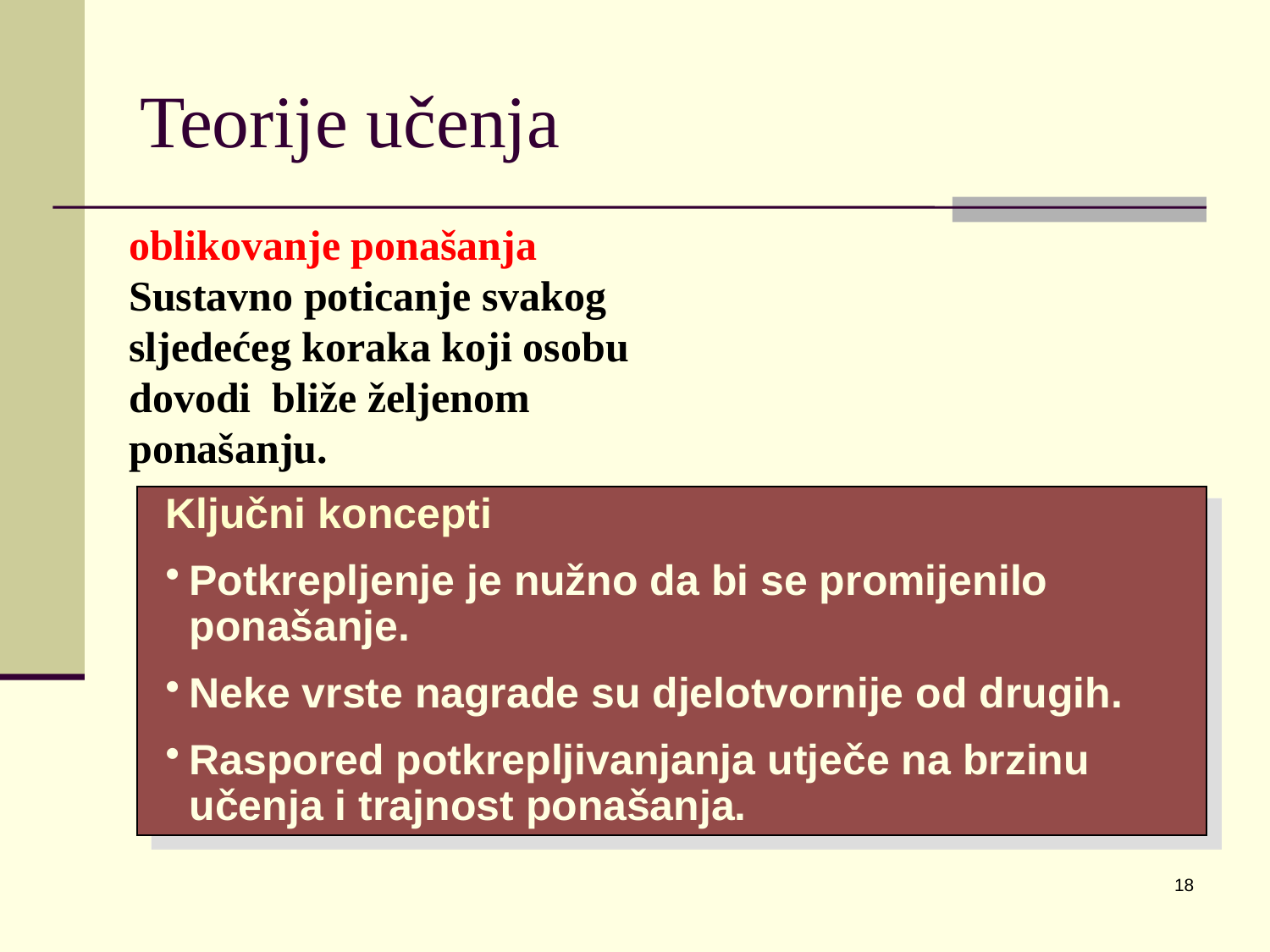

# Teorije učenja
oblikovanje ponašanja
Sustavno poticanje svakog sljedećeg koraka koji osobu dovodi  bliže željenom ponašanju.
Ključni koncepti
Potkrepljenje je nužno da bi se promijenilo ponašanje.
Neke vrste nagrade su djelotvornije od drugih.
Raspored potkrepljivanjanja utječe na brzinu učenja i trajnost ponašanja.
18